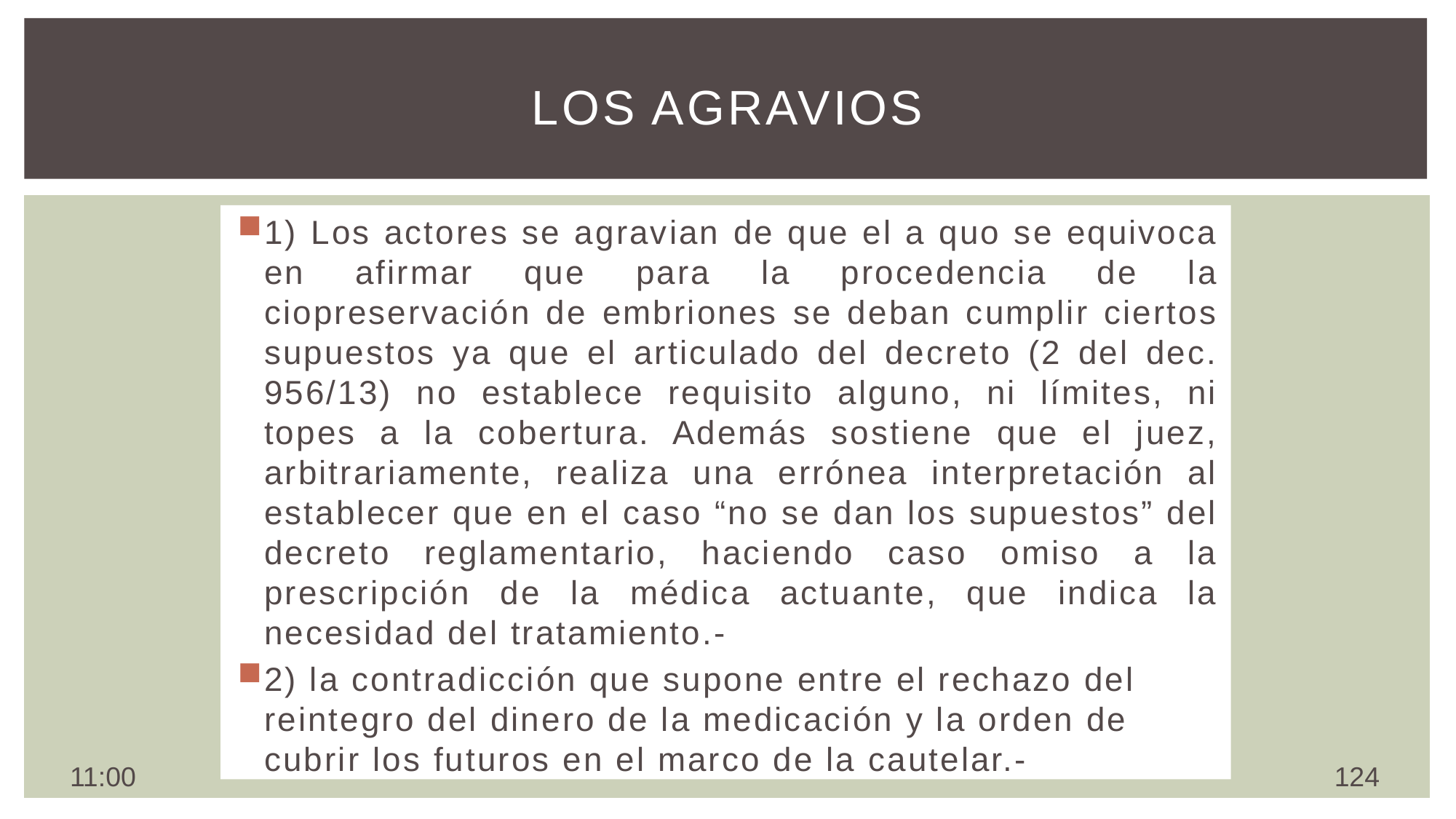

# LOS AGRAVIOS
1) Los actores se agravian de que el a quo se equivoca en afirmar que para la procedencia de la ciopreservación de embriones se deban cumplir ciertos supuestos ya que el articulado del decreto (2 del dec. 956/13) no establece requisito alguno, ni límites, ni topes a la cobertura. Además sostiene que el juez, arbitrariamente, realiza una errónea interpretación al establecer que en el caso “no se dan los supuestos” del decreto reglamentario, haciendo caso omiso a la prescripción de la médica actuante, que indica la necesidad del tratamiento.-
2) la contradicción que supone entre el rechazo del reintegro del dinero de la medicación y la orden de cubrir los futuros en el marco de la cautelar.-
124
11:00